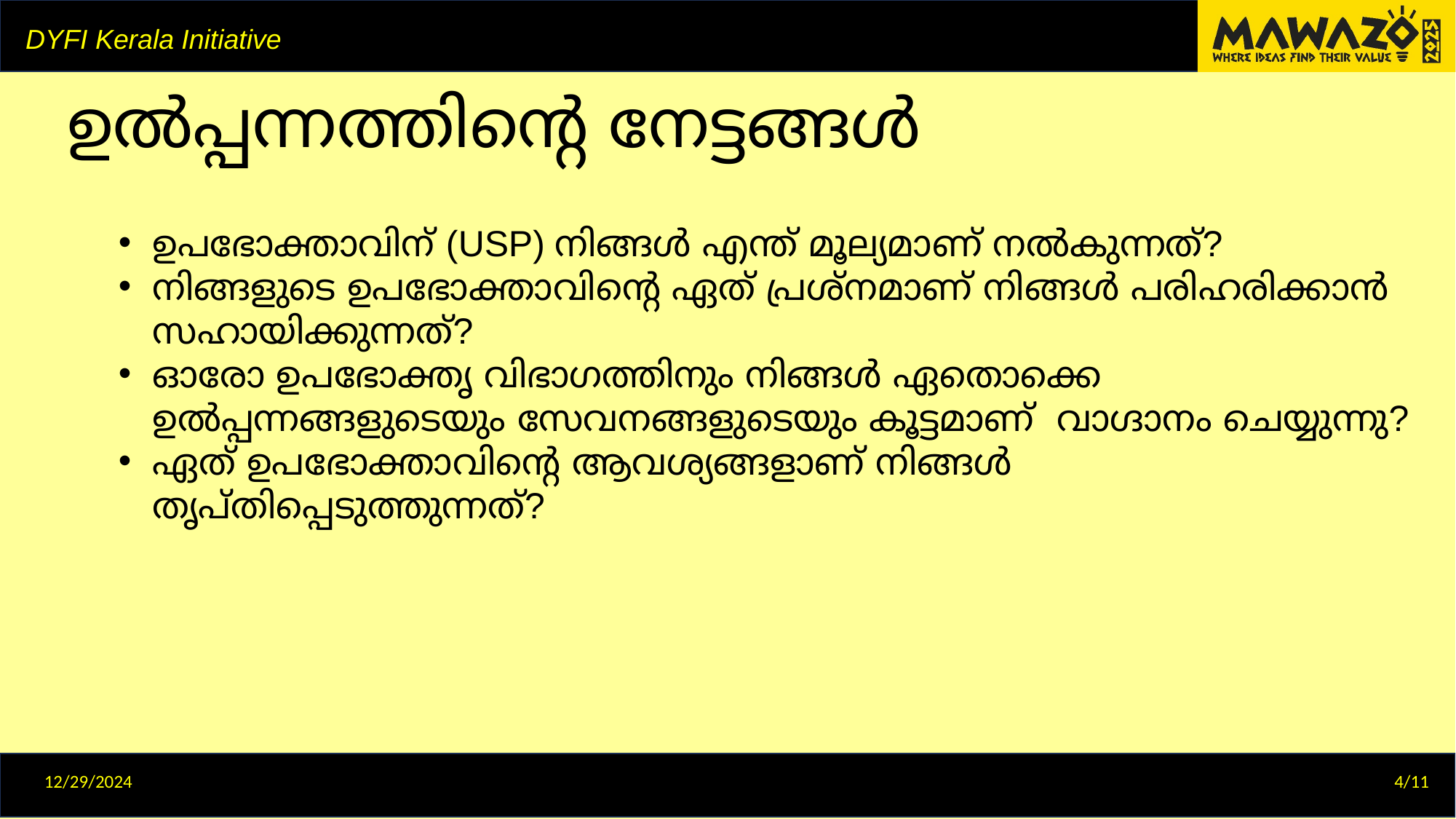

# ഉൽപ്പന്നത്തിന്റെ നേട്ടങ്ങൾ
ഉപഭോക്താവിന് (USP) നിങ്ങൾ എന്ത് മൂല്യമാണ് നൽകുന്നത്?
നിങ്ങളുടെ ഉപഭോക്താവിന്റെ ഏത് പ്രശ്‌നമാണ് നിങ്ങൾ പരിഹരിക്കാൻ സഹായിക്കുന്നത്?
ഓരോ ഉപഭോക്തൃ വിഭാഗത്തിനും നിങ്ങൾ ഏതൊക്കെ ഉൽപ്പന്നങ്ങളുടെയും സേവനങ്ങളുടെയും കൂട്ടമാണ്  വാഗ്ദാനം ചെയ്യുന്നു?
ഏത് ഉപഭോക്താവിന്റെ ആവശ്യങ്ങളാണ് നിങ്ങൾ തൃപ്തിപ്പെടുത്തുന്നത്?
12/29/2024
4/11